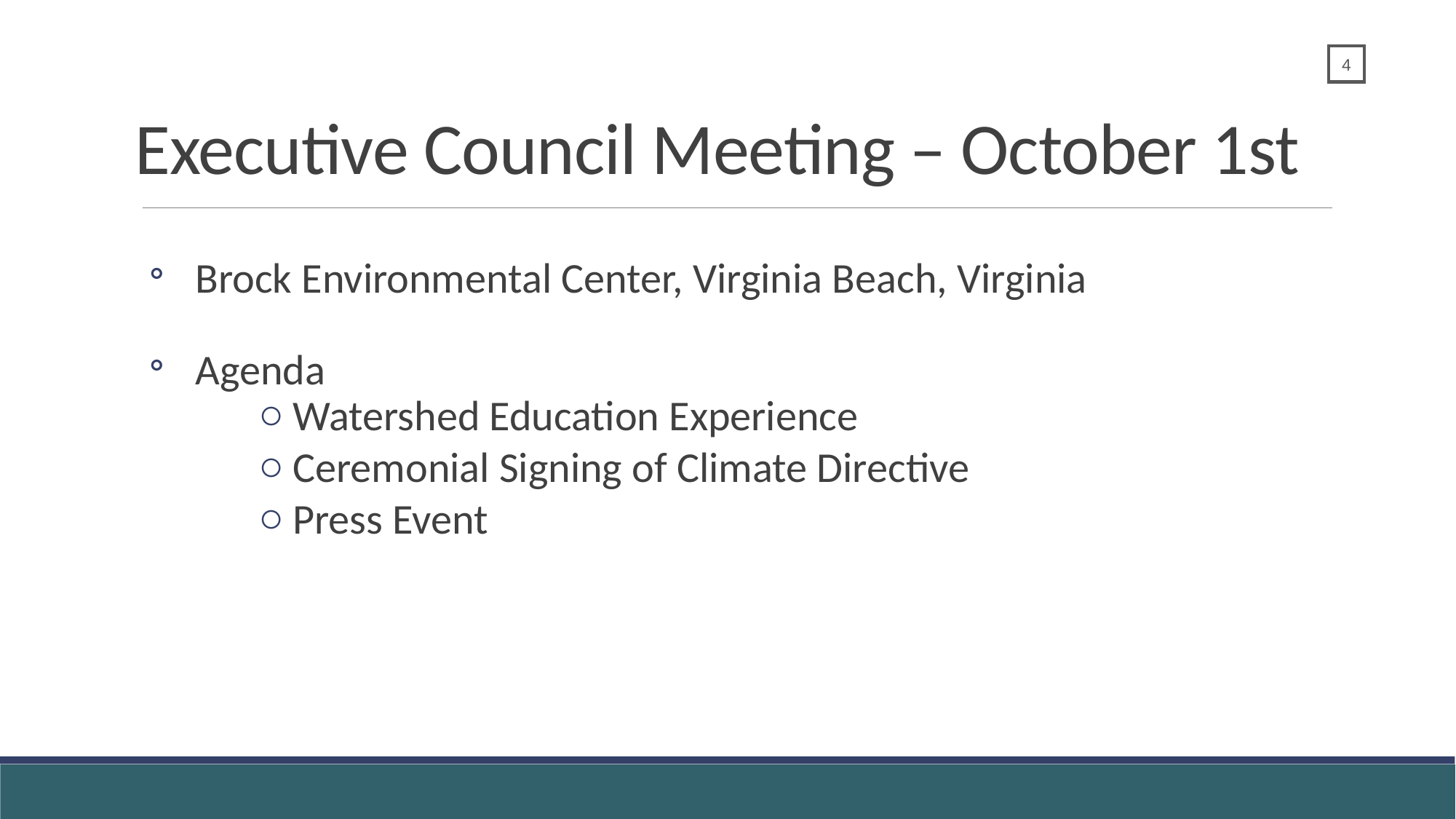

Executive Council Meeting – October 1st
Brock Environmental Center, Virginia Beach, Virginia

Agenda
Watershed Education Experience
Ceremonial Signing of Climate Directive
Press Event